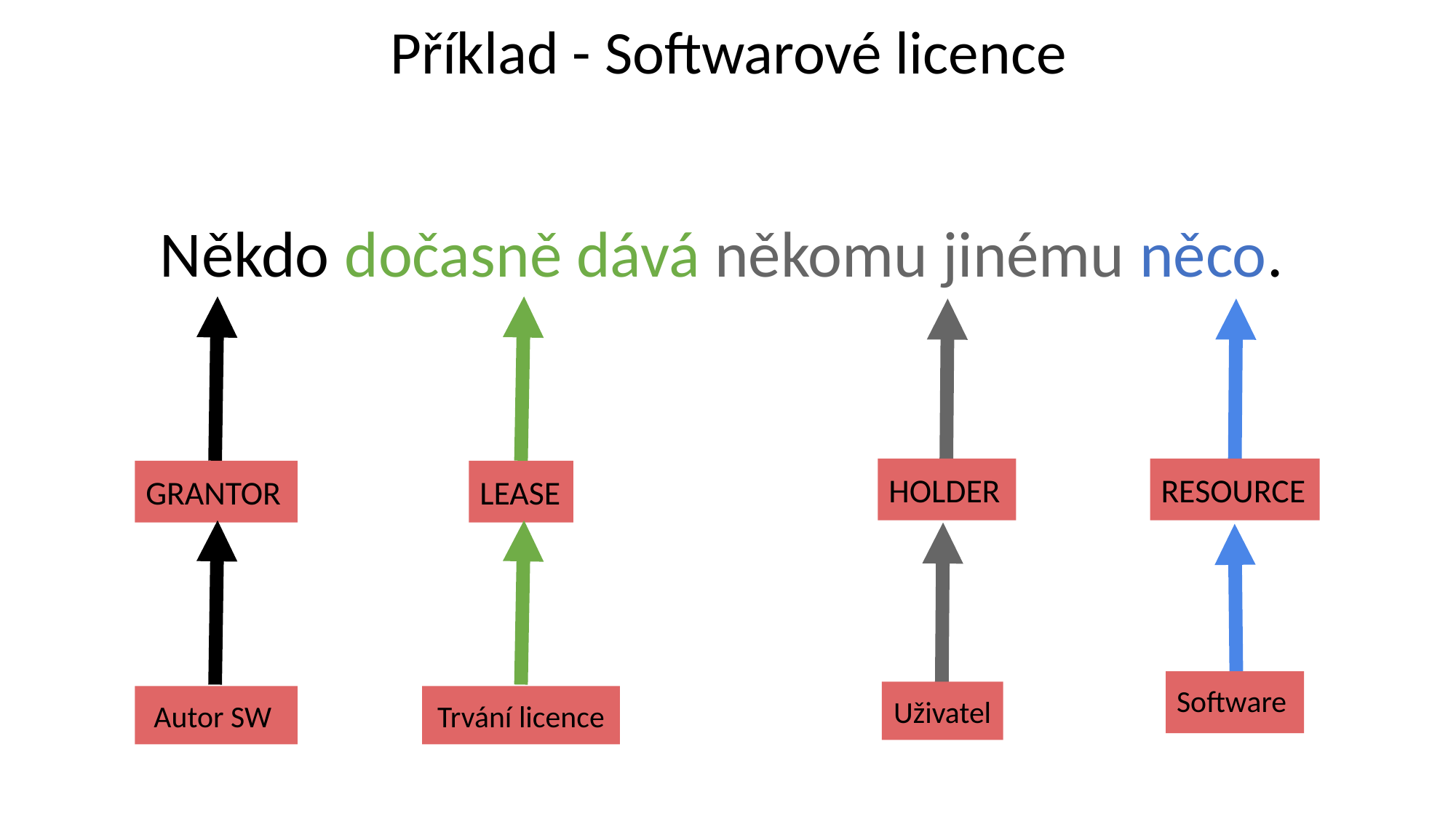

Příklad - Softwarové licence
Někdo dočasně dává někomu jinému něco.
HOLDER
RESOURCE
GRANTOR
LEASE
Software
Uživatel
Autor SW
Trvání licence